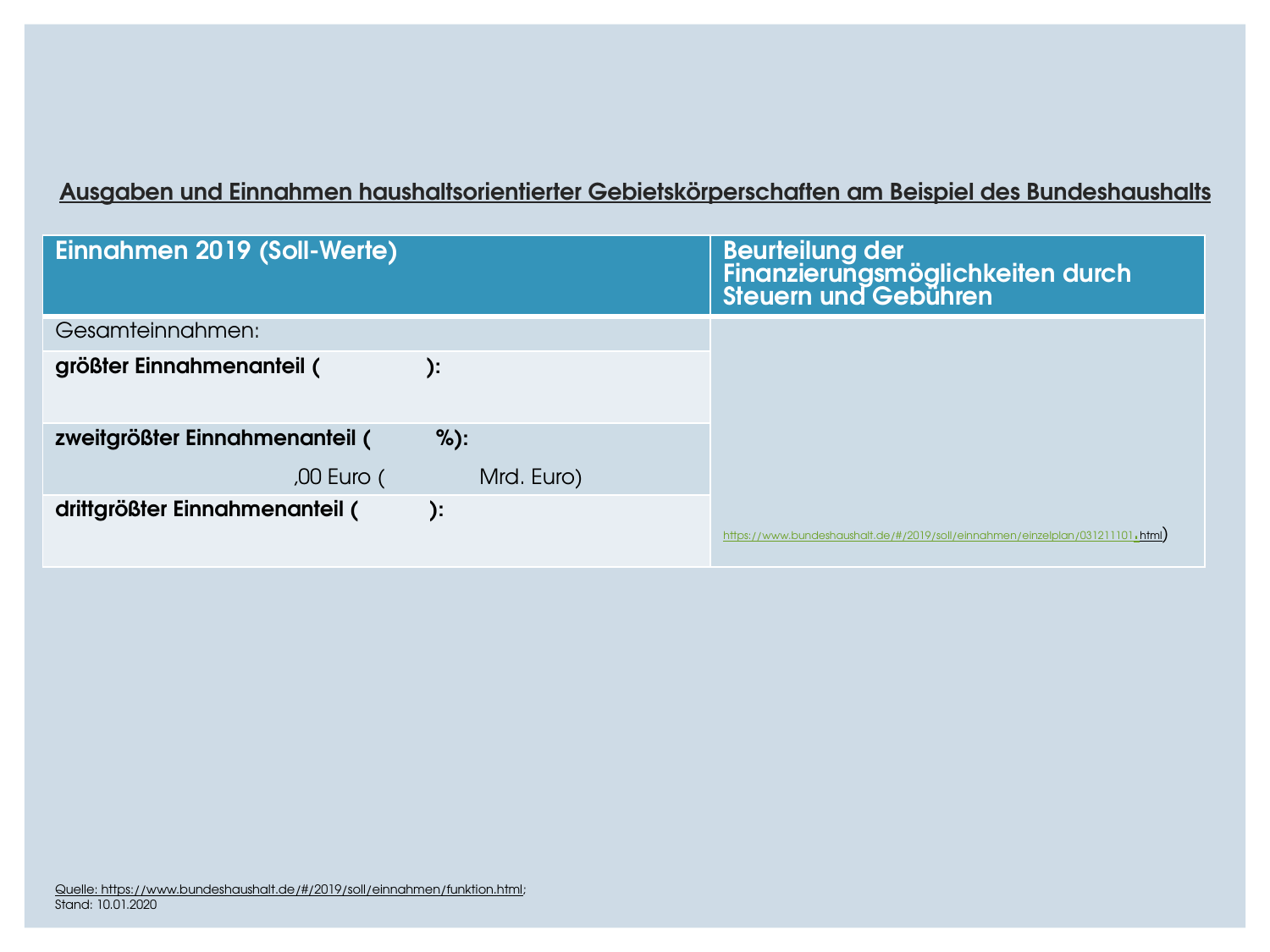

# Ausgaben und Einnahmen haushaltsorientierter Gebietskörperschaften am Beispiel des Bundeshaushalts
| Einnahmen 2019 (Soll-Werte) | Beurteilung der Finanzierungsmöglichkeiten durch Steuern und Gebühren |
| --- | --- |
| Gesamteinnahmen: | https://www.bundeshaushalt.de/#/2019/soll/einnahmen/einzelplan/031211101.html) |
| größter Einnahmenanteil ( ): |  |
| zweitgrößter Einnahmenanteil ( %): ,00 Euro ( Mrd. Euro) |  |
| drittgrößter Einnahmenanteil ( ): |  |
Quelle: https://www.bundeshaushalt.de/#/2019/soll/einnahmen/funktion.html;
Stand: 10.01.2020